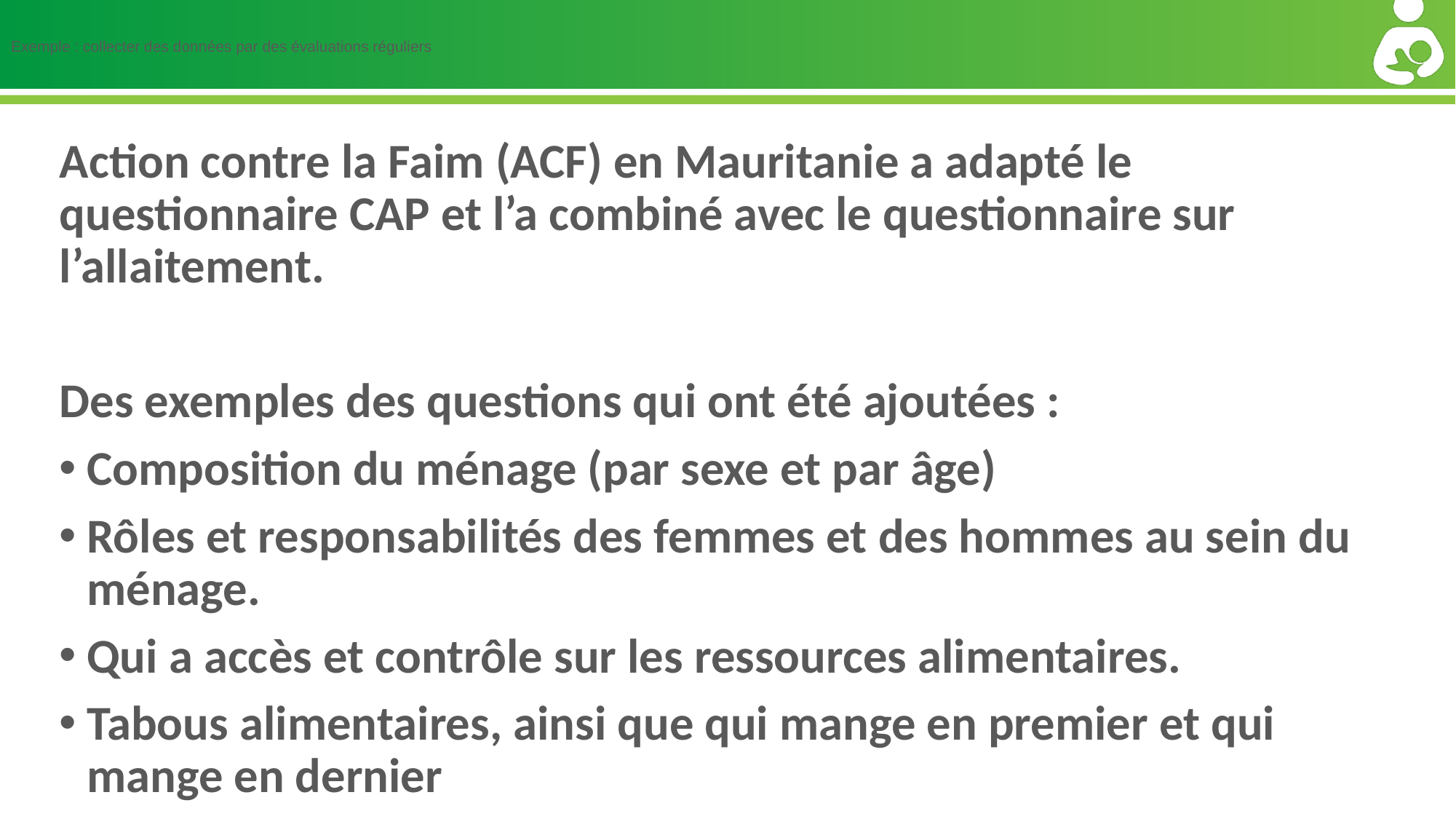

# Exemple : collecter des données par des évaluations réguliers
Action contre la Faim (ACF) en Mauritanie a adapté le questionnaire CAP et l’a combiné avec le questionnaire sur l’allaitement.

Des exemples des questions qui ont été ajoutées :
Composition du ménage (par sexe et par âge)
Rôles et responsabilités des femmes et des hommes au sein du ménage.
Qui a accès et contrôle sur les ressources alimentaires.
Tabous alimentaires, ainsi que qui mange en premier et qui mange en dernier